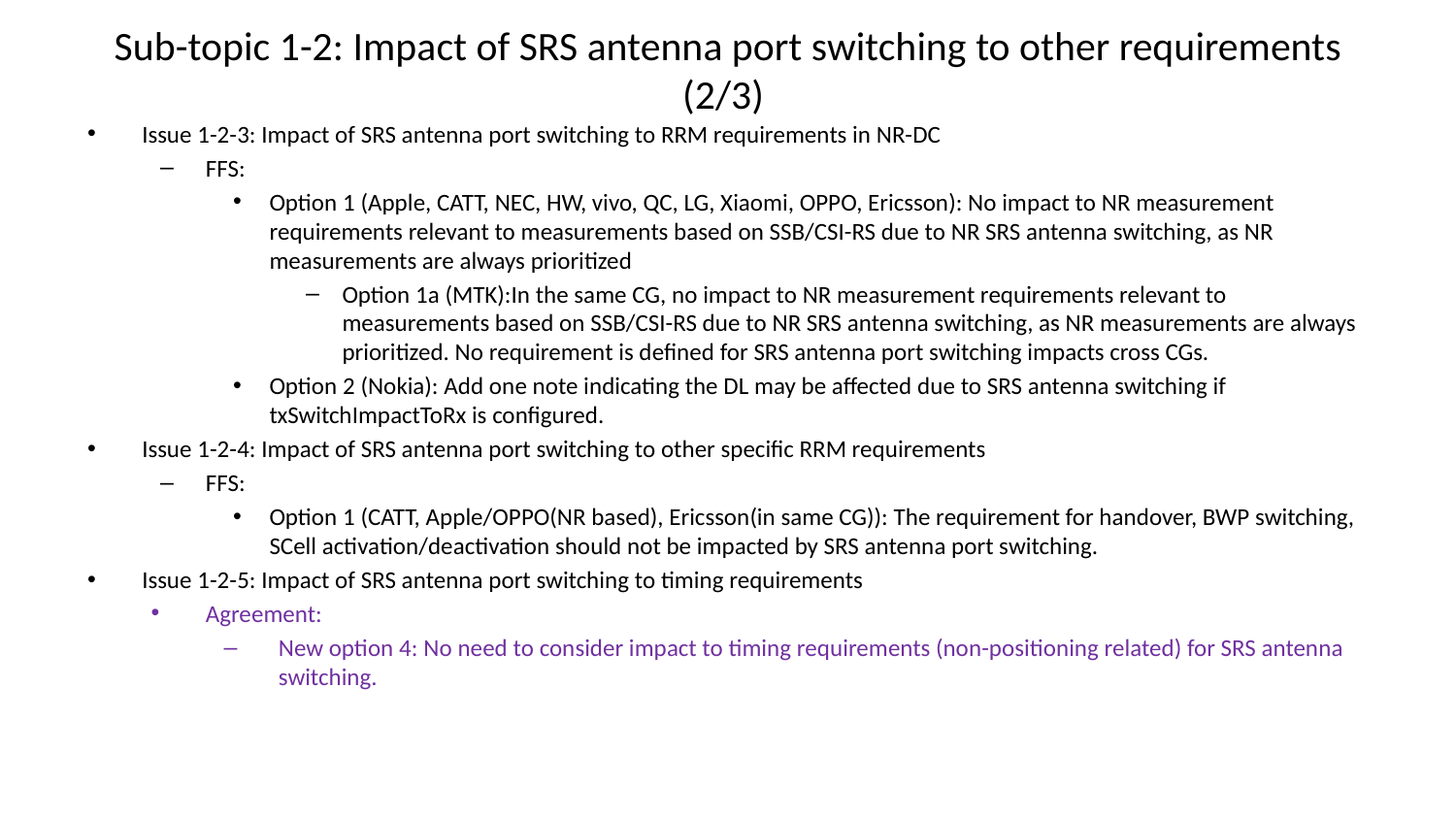

# Sub-topic 1-2: Impact of SRS antenna port switching to other requirements (2/3)
Issue 1-2-3: Impact of SRS antenna port switching to RRM requirements in NR-DC
FFS:
Option 1 (Apple, CATT, NEC, HW, vivo, QC, LG, Xiaomi, OPPO, Ericsson): No impact to NR measurement requirements relevant to measurements based on SSB/CSI-RS due to NR SRS antenna switching, as NR measurements are always prioritized
Option 1a (MTK):In the same CG, no impact to NR measurement requirements relevant to measurements based on SSB/CSI-RS due to NR SRS antenna switching, as NR measurements are always prioritized. No requirement is defined for SRS antenna port switching impacts cross CGs.
Option 2 (Nokia): Add one note indicating the DL may be affected due to SRS antenna switching if txSwitchImpactToRx is configured.
Issue 1-2-4: Impact of SRS antenna port switching to other specific RRM requirements
FFS:
Option 1 (CATT, Apple/OPPO(NR based), Ericsson(in same CG)): The requirement for handover, BWP switching, SCell activation/deactivation should not be impacted by SRS antenna port switching.
Issue 1-2-5: Impact of SRS antenna port switching to timing requirements
Agreement:
New option 4: No need to consider impact to timing requirements (non-positioning related) for SRS antenna switching.